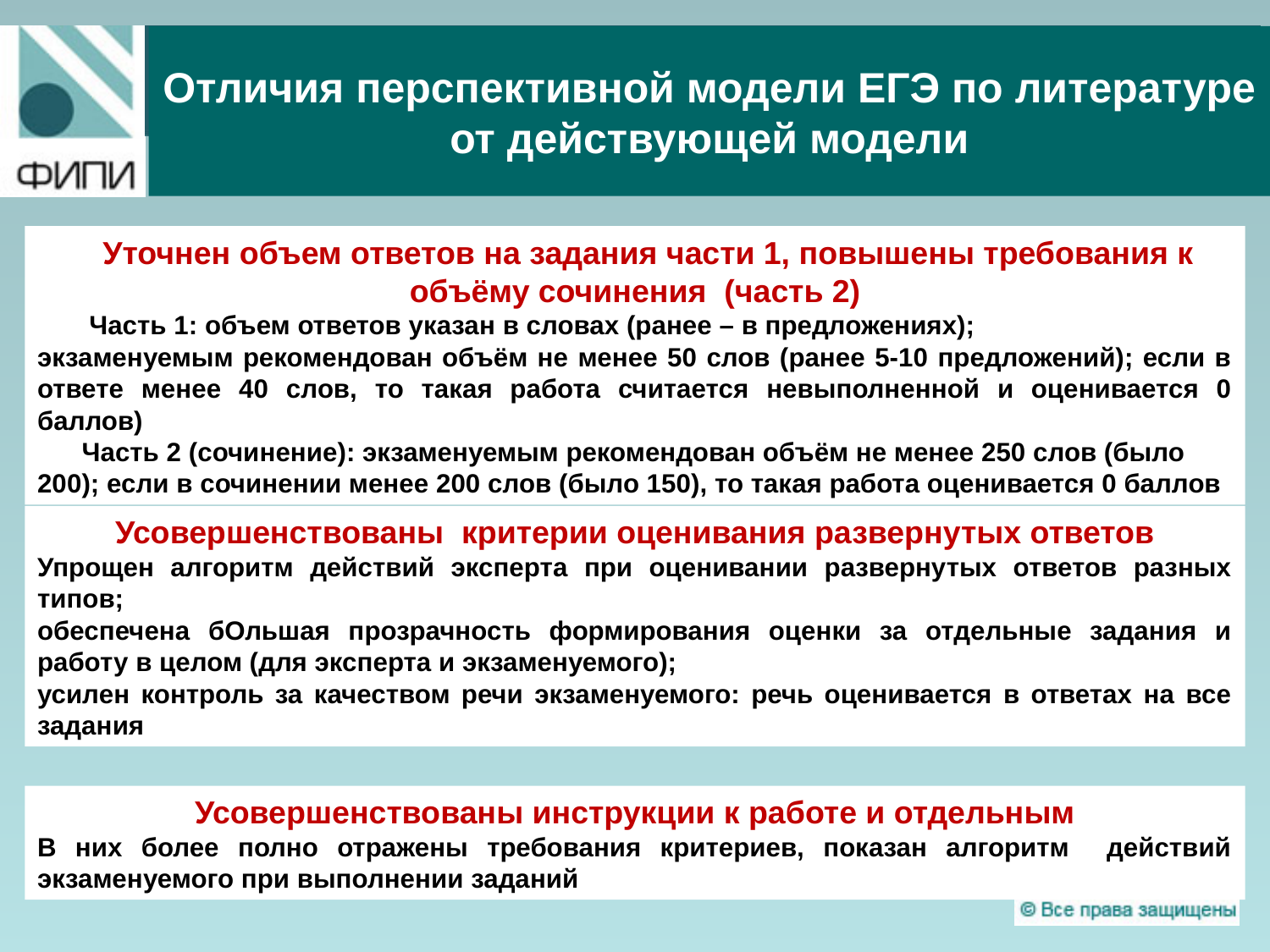

# Отличия перспективной модели ЕГЭ по литературе от действующей модели
   Уточнен объем ответов на задания части 1, повышены требования к объёму сочинения  (часть 2)
       Часть 1: объем ответов указан в словах (ранее – в предложениях);
экзаменуемым рекомендован объём не менее 50 слов (ранее 5-10 предложений); если в ответе менее 40 слов, то такая работа считается невыполненной и оценивается 0 баллов)
      Часть 2 (сочинение): экзаменуемым рекомендован объём не менее 250 слов (было 200); если в сочинении менее 200 слов (было 150), то такая работа оценивается 0 баллов
Усовершенствованы  критерии оценивания развернутых ответов
Упрощен алгоритм действий эксперта при оценивании развернутых ответов разных типов;
обеспечена бОльшая прозрачность формирования оценки за отдельные задания и работу в целом (для эксперта и экзаменуемого);
усилен контроль за качеством речи экзаменуемого: речь оценивается в ответах на все задания
Усовершенствованы инструкции к работе и отдельным
В них более полно отражены требования критериев, показан алгоритм  действий экзаменуемого при выполнении заданий